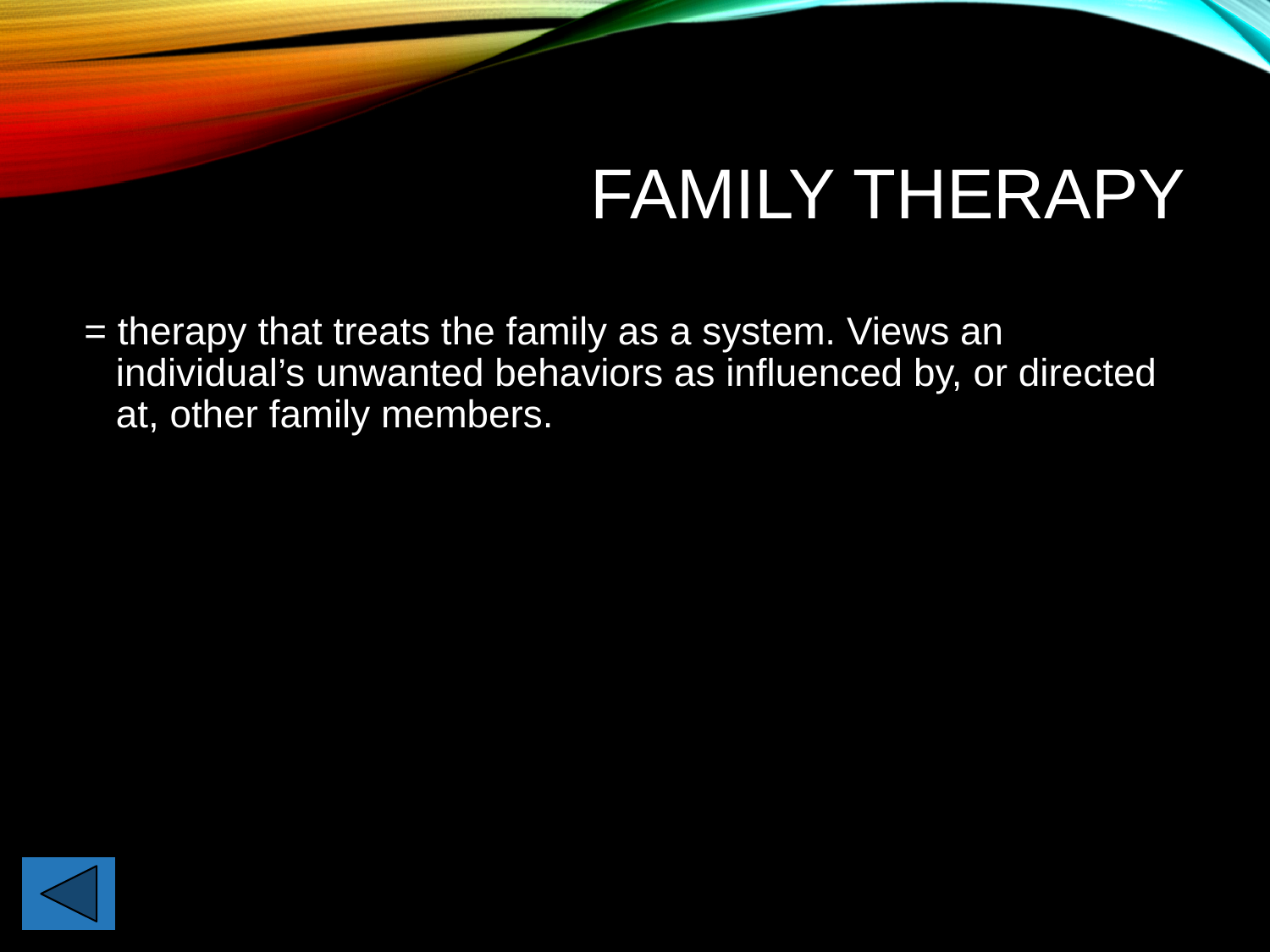

# Family Therapy
= therapy that treats the family as a system. Views an individual’s unwanted behaviors as influenced by, or directed at, other family members.